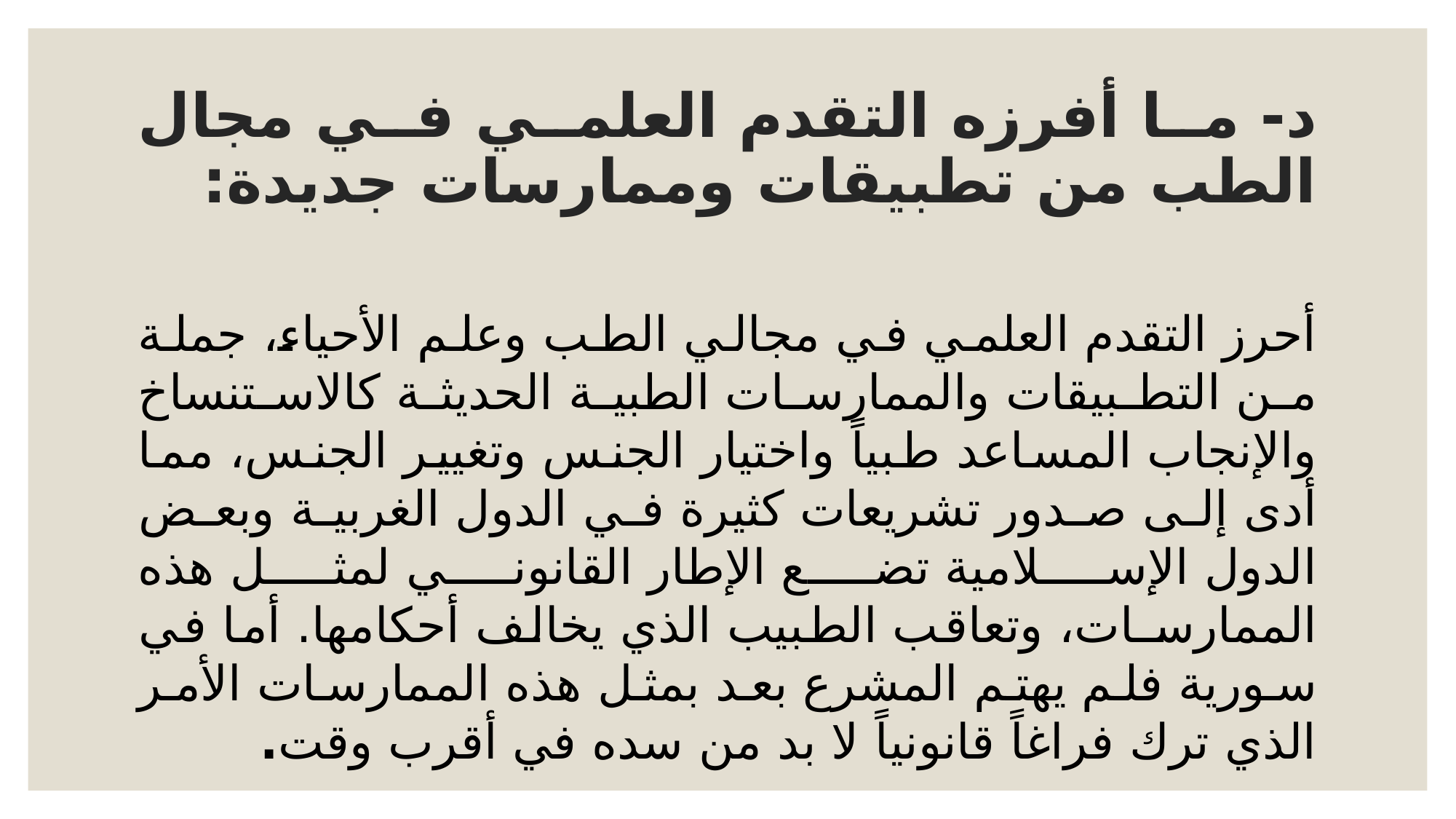

# د- ما أفرزه التقدم العلمي في مجال الطب من تطبيقات وممارسات جديدة:

أحرز التقدم العلمي في مجالي الطب وعلم الأحياء، جملة من التطبيقات والممارسات الطبية الحديثة كالاستنساخ والإنجاب المساعد طبياً واختيار الجنس وتغيير الجنس، مما أدى إلى صدور تشريعات كثيرة في الدول الغربية وبعض الدول الإسلامية تضع الإطار القانوني لمثل هذه الممارسـات، وتعاقب الطبيب الذي يخالف أحكامها. أما في سورية فلم يهتم المشرع بعد بمثل هذه الممارسات الأمر الذي ترك فراغاً قانونياً لا بد من سده في أقرب وقت.